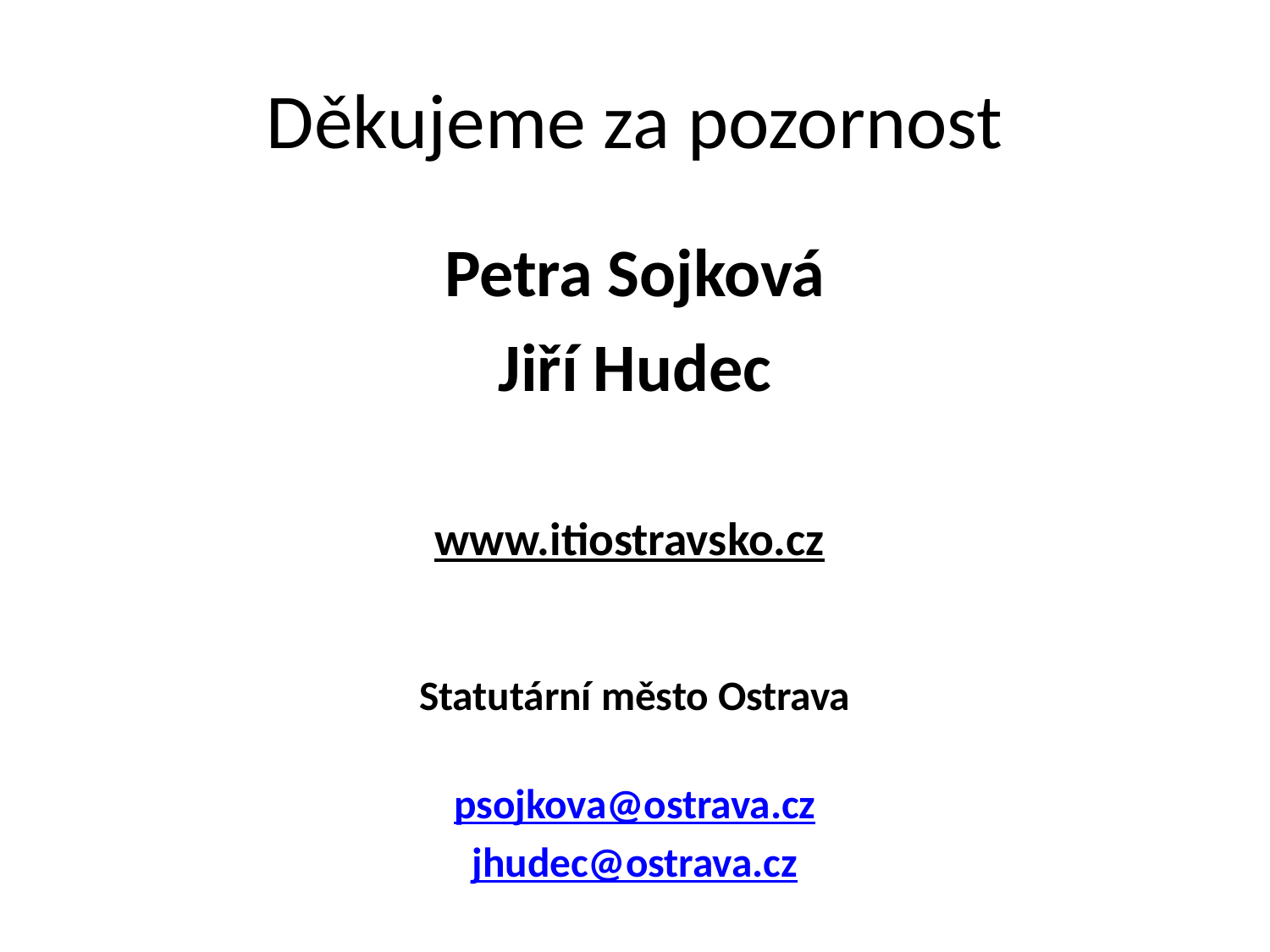

# Děkujeme za pozornost
Petra Sojková
Jiří Hudec

www.itiostravsko.cz

Statutární město Ostrava
psojkova@ostrava.cz
jhudec@ostrava.cz